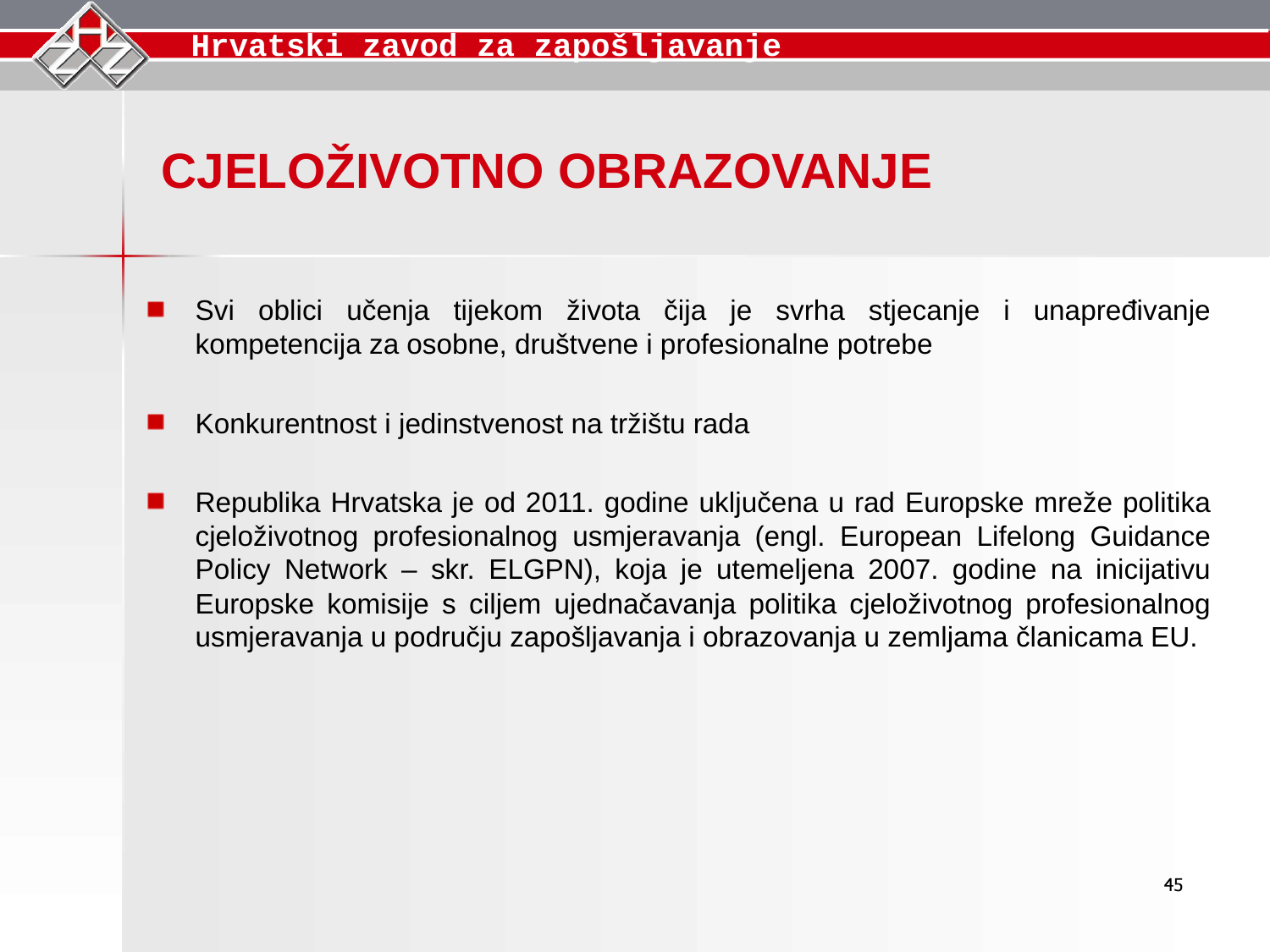

CJELOŽIVOTNO OBRAZOVANJE
Svi oblici učenja tijekom života čija je svrha stjecanje i unapređivanje kompetencija za osobne, društvene i profesionalne potrebe

Konkurentnost i jedinstvenost na tržištu rada

Republika Hrvatska je od 2011. godine uključena u rad Europske mreže politika cjeloživotnog profesionalnog usmjeravanja (engl. European Lifelong Guidance Policy Network – skr. ELGPN), koja je utemeljena 2007. godine na inicijativu Europske komisije s ciljem ujednačavanja politika cjeloživotnog profesionalnog usmjeravanja u području zapošljavanja i obrazovanja u zemljama članicama EU.

45